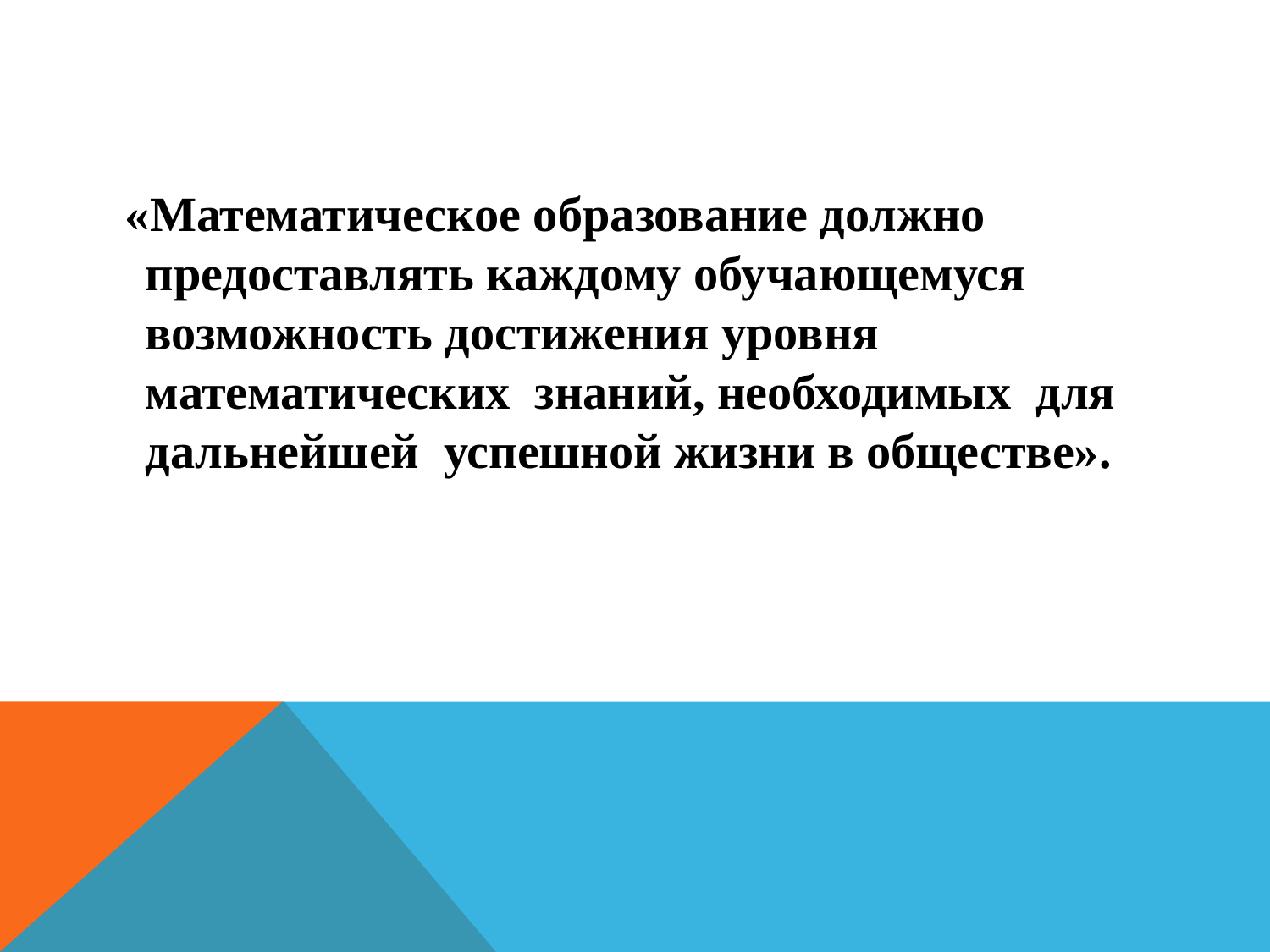

#
  «Математическое образование должно предоставлять каждому обучающемуся  возможность достижения уровня  математических  знаний, необходимых  для дальнейшей  успешной жизни в обществе».